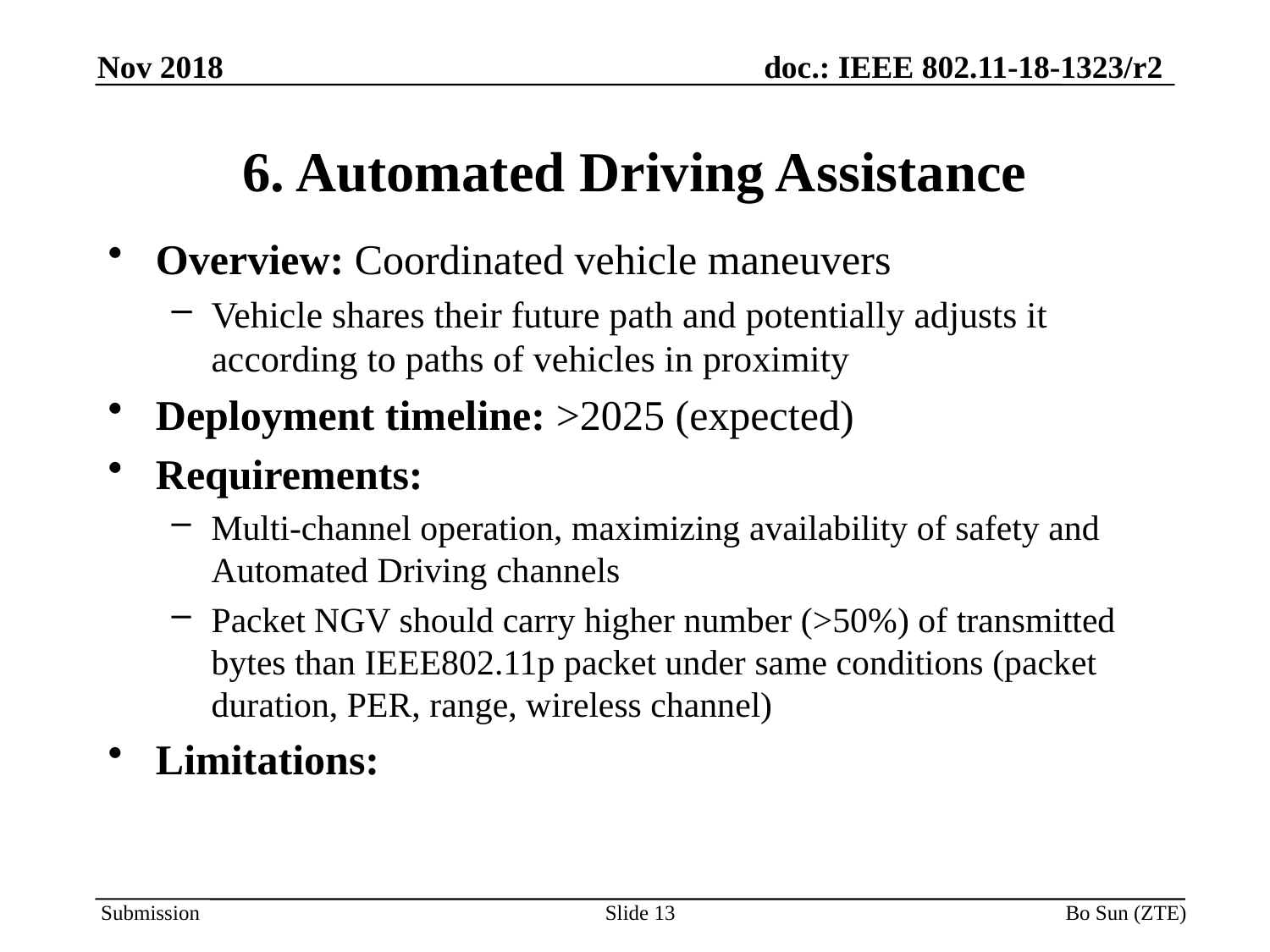

# 6. Automated Driving Assistance
Overview: Coordinated vehicle maneuvers
Vehicle shares their future path and potentially adjusts it according to paths of vehicles in proximity
Deployment timeline: >2025 (expected)
Requirements:
Multi-channel operation, maximizing availability of safety and Automated Driving channels
Packet NGV should carry higher number (>50%) of transmitted bytes than IEEE802.11p packet under same conditions (packet duration, PER, range, wireless channel)
Limitations:
Slide 13
Bo Sun (ZTE)